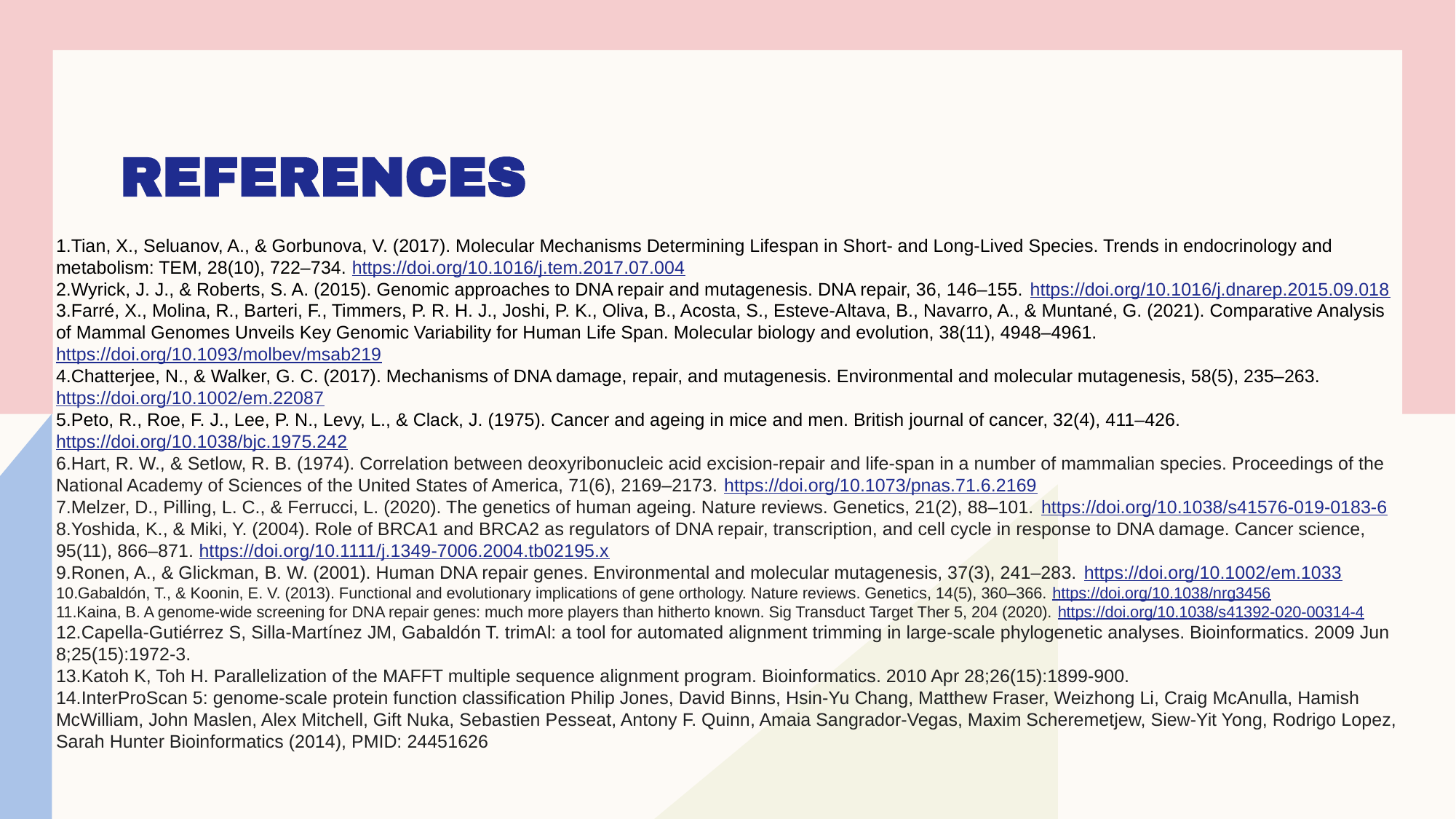

# References
Tian, X., Seluanov, A., & Gorbunova, V. (2017). Molecular Mechanisms Determining Lifespan in Short- and Long-Lived Species. Trends in endocrinology and metabolism: TEM, 28(10), 722–734. https://doi.org/10.1016/j.tem.2017.07.004
Wyrick, J. J., & Roberts, S. A. (2015). Genomic approaches to DNA repair and mutagenesis. DNA repair, 36, 146–155. https://doi.org/10.1016/j.dnarep.2015.09.018
Farré, X., Molina, R., Barteri, F., Timmers, P. R. H. J., Joshi, P. K., Oliva, B., Acosta, S., Esteve-Altava, B., Navarro, A., & Muntané, G. (2021). Comparative Analysis of Mammal Genomes Unveils Key Genomic Variability for Human Life Span. Molecular biology and evolution, 38(11), 4948–4961. https://doi.org/10.1093/molbev/msab219
Chatterjee, N., & Walker, G. C. (2017). Mechanisms of DNA damage, repair, and mutagenesis. Environmental and molecular mutagenesis, 58(5), 235–263. https://doi.org/10.1002/em.22087
Peto, R., Roe, F. J., Lee, P. N., Levy, L., & Clack, J. (1975). Cancer and ageing in mice and men. British journal of cancer, 32(4), 411–426. https://doi.org/10.1038/bjc.1975.242
Hart, R. W., & Setlow, R. B. (1974). Correlation between deoxyribonucleic acid excision-repair and life-span in a number of mammalian species. Proceedings of the National Academy of Sciences of the United States of America, 71(6), 2169–2173. https://doi.org/10.1073/pnas.71.6.2169
Melzer, D., Pilling, L. C., & Ferrucci, L. (2020). The genetics of human ageing. Nature reviews. Genetics, 21(2), 88–101. https://doi.org/10.1038/s41576-019-0183-6
Yoshida, K., & Miki, Y. (2004). Role of BRCA1 and BRCA2 as regulators of DNA repair, transcription, and cell cycle in response to DNA damage. Cancer science, 95(11), 866–871. https://doi.org/10.1111/j.1349-7006.2004.tb02195.x
Ronen, A., & Glickman, B. W. (2001). Human DNA repair genes. Environmental and molecular mutagenesis, 37(3), 241–283. https://doi.org/10.1002/em.1033
Gabaldón, T., & Koonin, E. V. (2013). Functional and evolutionary implications of gene orthology. Nature reviews. Genetics, 14(5), 360–366. https://doi.org/10.1038/nrg3456
Kaina, B. A genome-wide screening for DNA repair genes: much more players than hitherto known. Sig Transduct Target Ther 5, 204 (2020). https://doi.org/10.1038/s41392-020-00314-4
Capella-Gutiérrez S, Silla-Martínez JM, Gabaldón T. trimAl: a tool for automated alignment trimming in large-scale phylogenetic analyses. Bioinformatics. 2009 Jun 8;25(15):1972-3.
Katoh K, Toh H. Parallelization of the MAFFT multiple sequence alignment program. Bioinformatics. 2010 Apr 28;26(15):1899-900.
InterProScan 5: genome-scale protein function classification Philip Jones, David Binns, Hsin-Yu Chang, Matthew Fraser, Weizhong Li, Craig McAnulla, Hamish McWilliam, John Maslen, Alex Mitchell, Gift Nuka, Sebastien Pesseat, Antony F. Quinn, Amaia Sangrador-Vegas, Maxim Scheremetjew, Siew-Yit Yong, Rodrigo Lopez, Sarah Hunter Bioinformatics (2014), PMID: 24451626